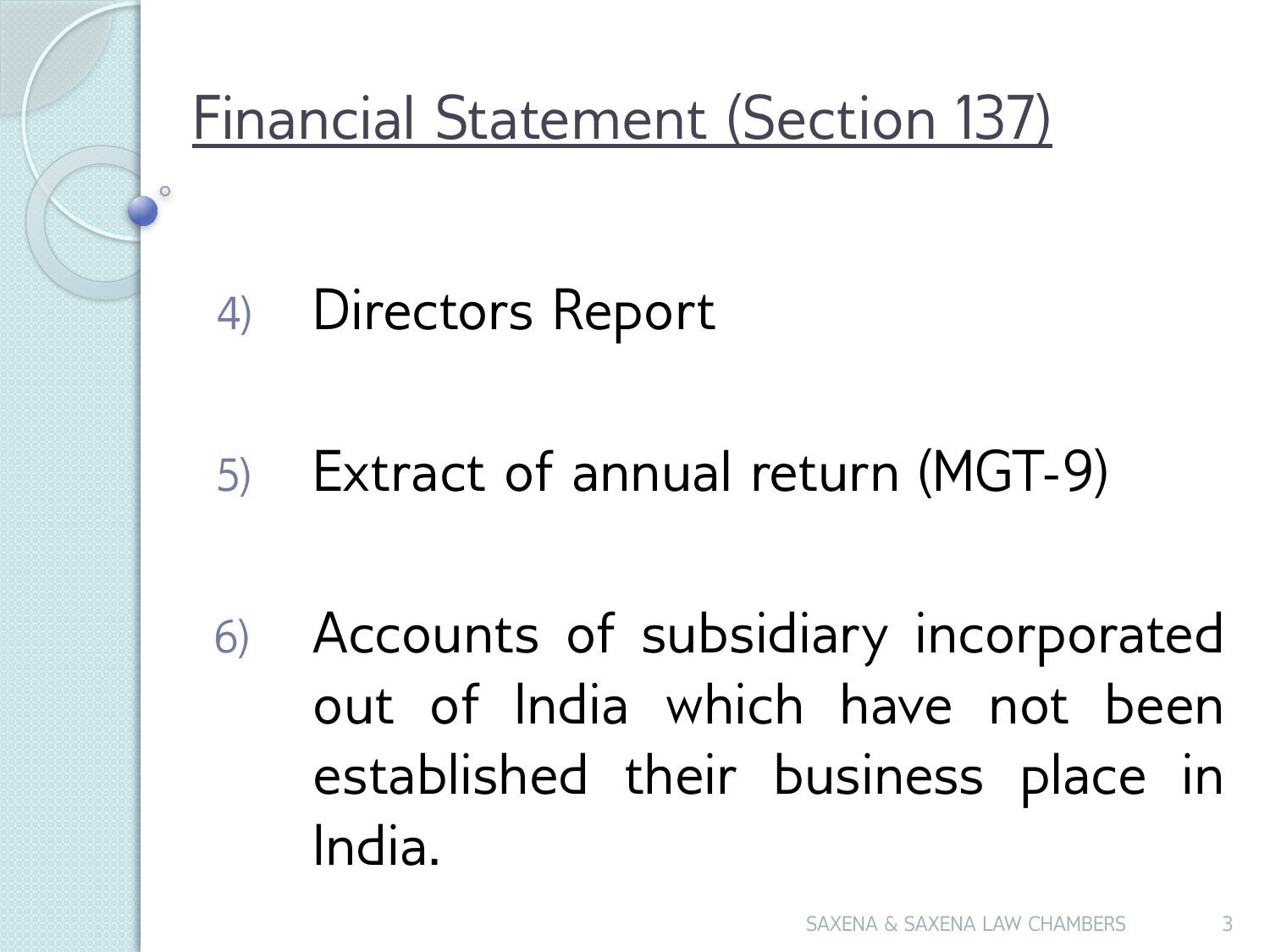

# Financial Statement (Section 137)

Directors Report

Extract of annual return (MGT-9)

Accounts of subsidiary incorporated out of India which have not been established their business place in India.

SAXENA & SAXENA LAW CHAMBERS
3